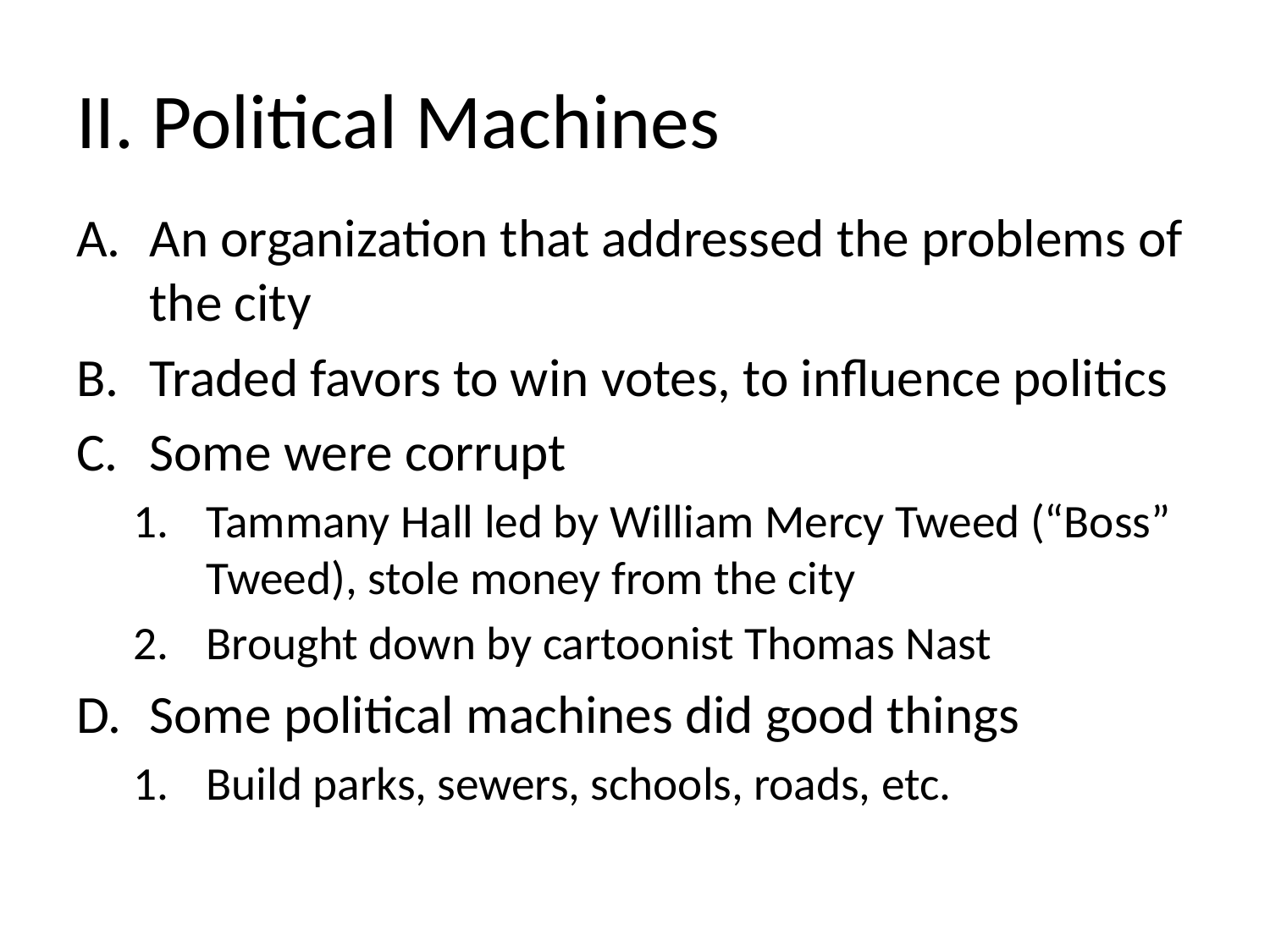

# II. Political Machines
An organization that addressed the problems of the city
Traded favors to win votes, to influence politics
Some were corrupt
Tammany Hall led by William Mercy Tweed (“Boss” Tweed), stole money from the city
Brought down by cartoonist Thomas Nast
Some political machines did good things
Build parks, sewers, schools, roads, etc.